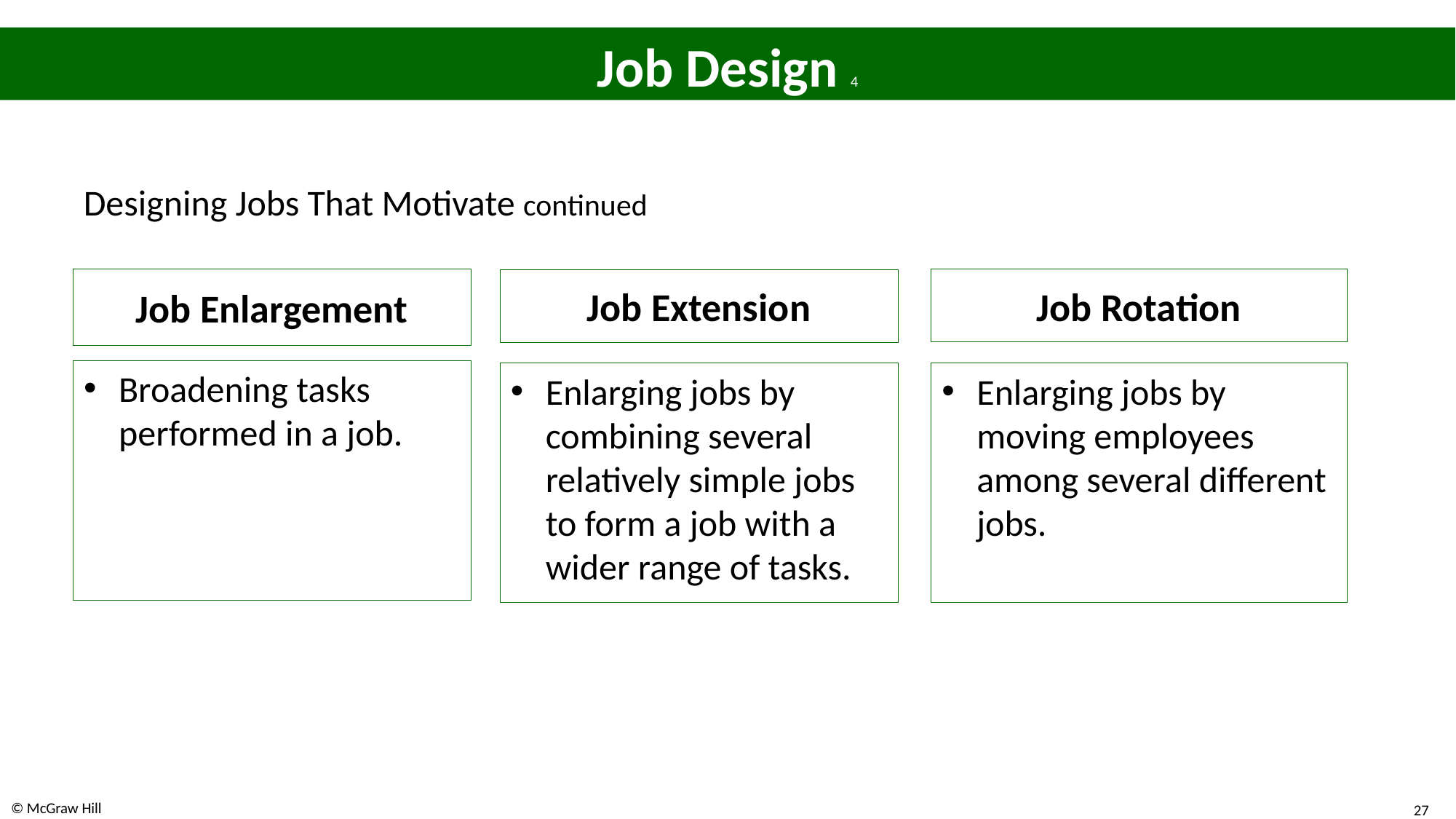

# Job Design 4
Designing Jobs That Motivate continued
Job Rotation
Job Enlargement
Job Extension
Broadening tasks performed in a job.
Enlarging jobs by combining several relatively simple jobs to form a job with a wider range of tasks.
Enlarging jobs by moving employees among several different jobs.